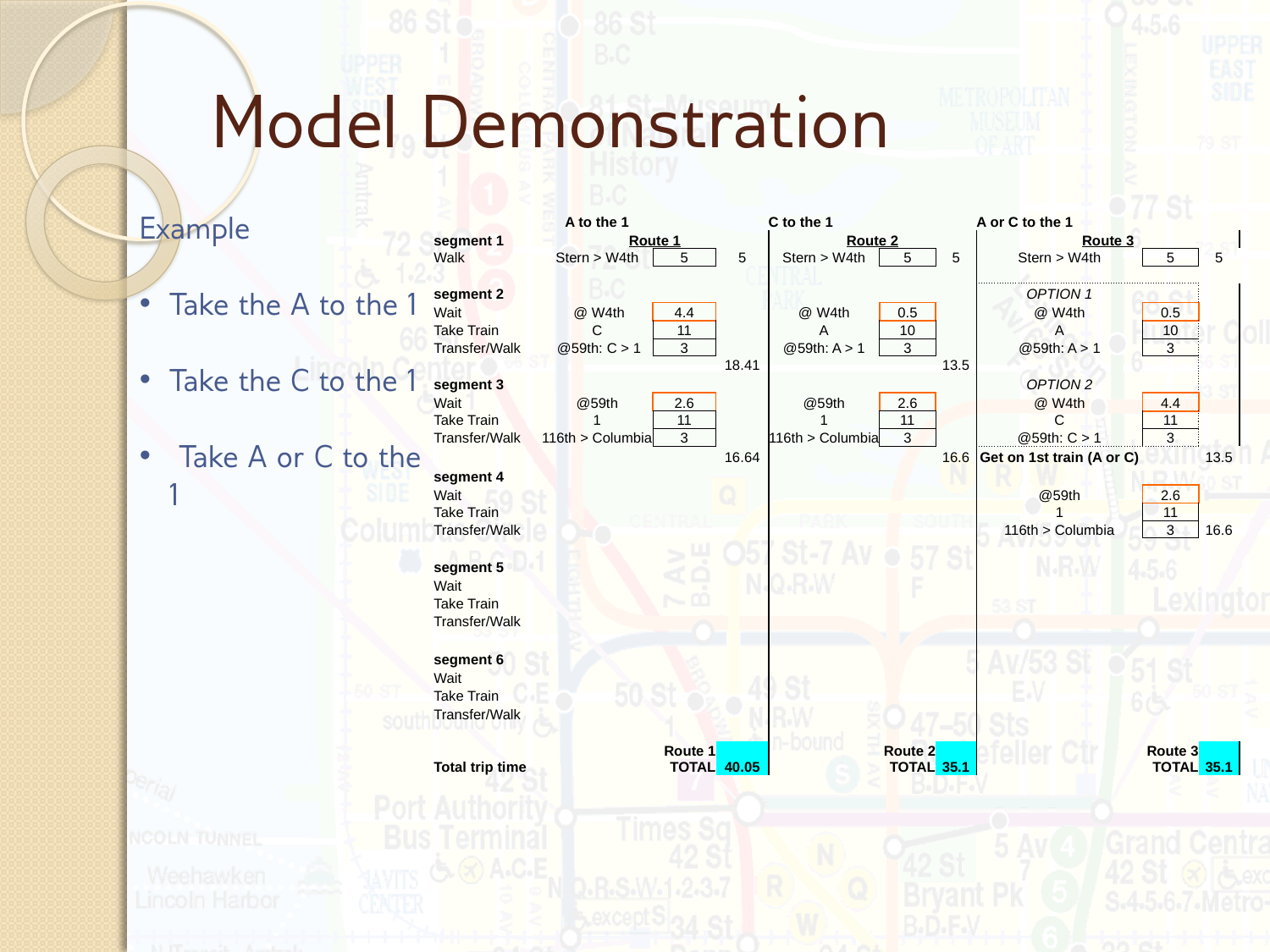

# Model Demonstration
Example

Take the A to the 1

Take the C to the 1

 Take A or C to the 1

|  | A to the 1 |  |  | C to the 1 |  |  | A or C to the 1 |  |  |
| --- | --- | --- | --- | --- | --- | --- | --- | --- | --- |
| segment 1 | Route 1 |  |  | Route 2 |  |  | Route 3 |  |  |
| Walk | Stern > W4th | 5 | 5 | Stern > W4th | 5 | 5 | Stern > W4th | 5 | 5 |
|  |  |  |  |  |  |  |  |  |  |
| segment 2 |  |  |  |  |  |  | OPTION 1 |  |  |
| Wait | @ W4th | 4.4 |  | @ W4th | 0.5 |  | @ W4th | 0.5 |  |
| Take Train | C | 11 |  | A | 10 |  | A | 10 |  |
| Transfer/Walk | @59th: C > 1 | 3 |  | @59th: A > 1 | 3 |  | @59th: A > 1 | 3 |  |
|  |  |  | 18.41 |  |  | 13.5 |  |  |  |
| segment 3 |  |  |  |  |  |  | OPTION 2 |  |  |
| Wait | @59th | 2.6 |  | @59th | 2.6 |  | @ W4th | 4.4 |  |
| Take Train | 1 | 11 |  | 1 | 11 |  | C | 11 |  |
| Transfer/Walk | 116th > Columbia | 3 |  | 116th > Columbia | 3 |  | @59th: C > 1 | 3 |  |
|  |  |  | 16.64 |  |  | 16.6 | Get on 1st train (A or C) |  | 13.5 |
| segment 4 |  |  |  |  |  |  |  |  |  |
| Wait |  |  |  |  |  |  | @59th | 2.6 |  |
| Take Train |  |  |  |  |  |  | 1 | 11 |  |
| Transfer/Walk |  |  |  |  |  |  | 116th > Columbia | 3 | 16.6 |
|  |  |  |  |  |  |  |  |  |  |
| segment 5 |  |  |  |  |  |  |  |  |  |
| Wait |  |  |  |  |  |  |  |  |  |
| Take Train |  |  |  |  |  |  |  |  |  |
| Transfer/Walk |  |  |  |  |  |  |  |  |  |
|  |  |  |  |  |  |  |  |  |  |
| segment 6 |  |  |  |  |  |  |  |  |  |
| Wait |  |  |  |  |  |  |  |  |  |
| Take Train |  |  |  |  |  |  |  |  |  |
| Transfer/Walk |  |  |  |  |  |  |  |  |  |
|  |  |  |  |  |  |  |  |  |  |
| Total trip time |  | Route 1 TOTAL | 40.05 |  | Route 2 TOTAL | 35.1 |  | Route 3 TOTAL | 35.1 |